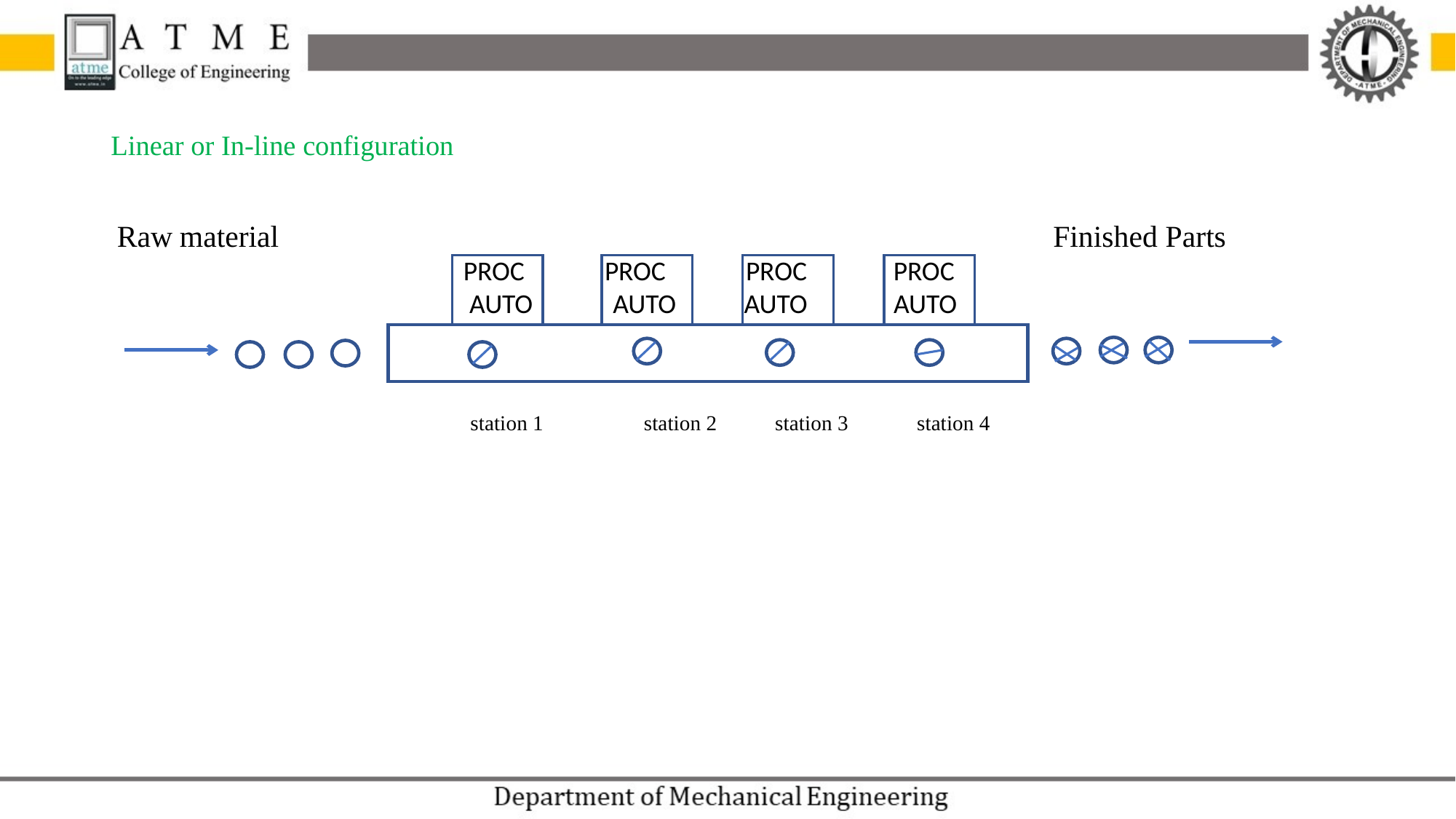

# Linear or In-line configuration
Raw material                                                                                                                Finished Parts
                                                        PROC             PROC             PROC              PROC
                                                         AUTO             AUTO           AUTO              AUTO

                                                                   station 1                   station 2           station 3             station 4